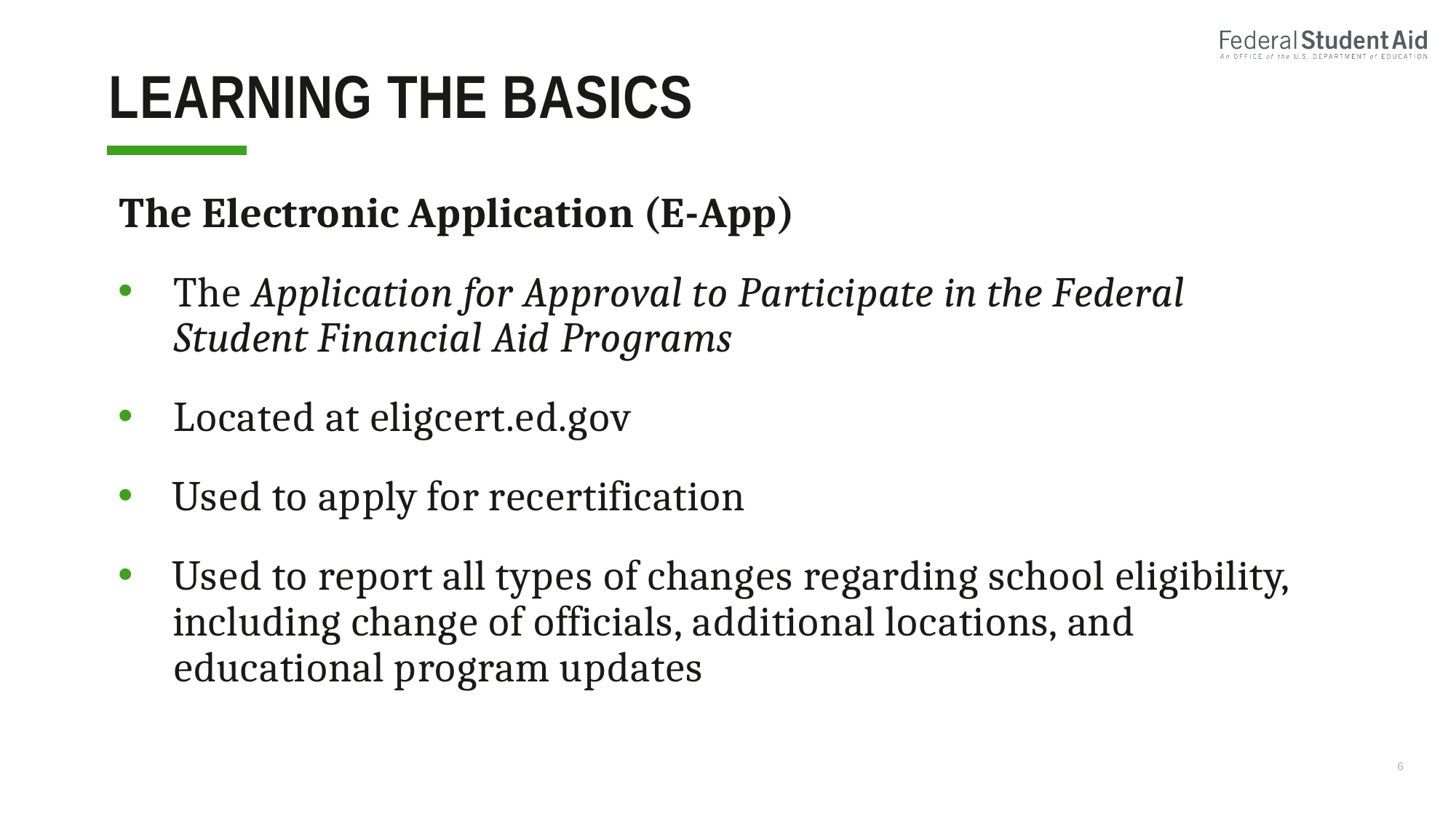

# Learning The Basics
The Electronic Application (E-App)
The Application for Approval to Participate in the Federal Student Financial Aid Programs
Located at eligcert.ed.gov
Used to apply for recertification
Used to report all types of changes regarding school eligibility, including change of officials, additional locations, and educational program updates

6